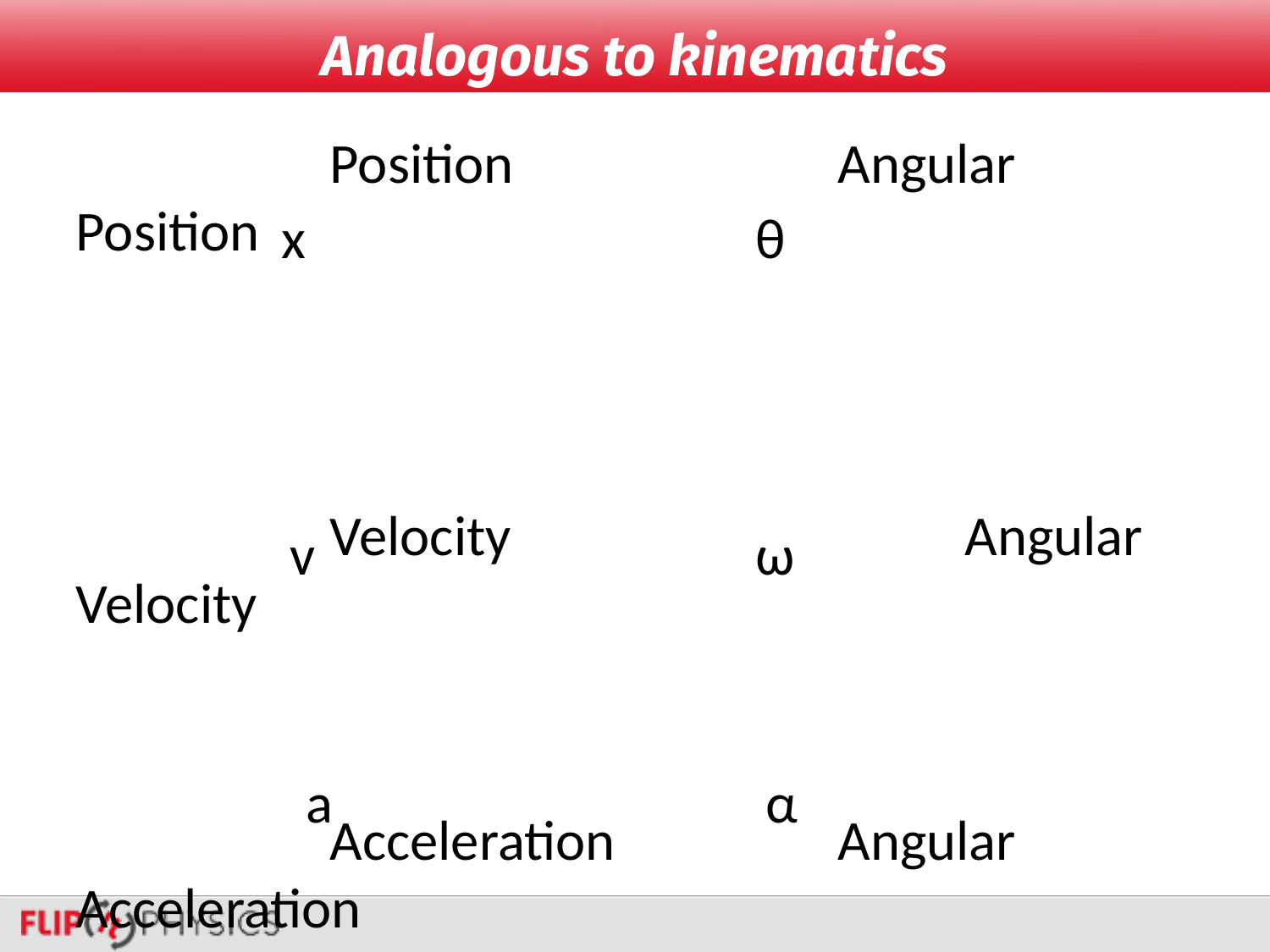

# Analogous to kinematics
		Position  	   		Angular Position

		Velocity				Angular Velocity

		Acceleration		Angular Acceleration

x
θ
=     r
v
ω
=      r
=        r
a
α